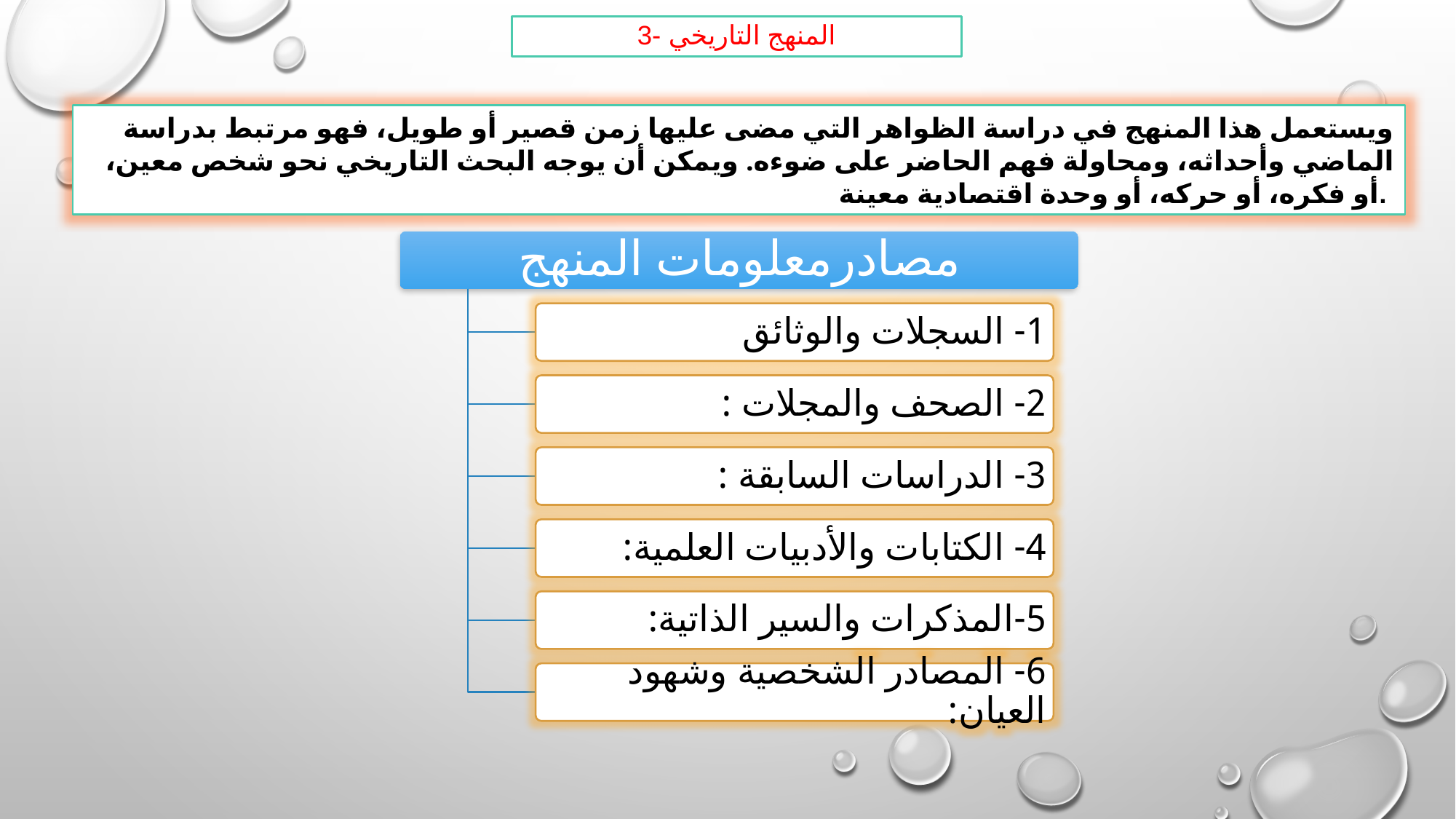

# 3- المنهج التاريخي
ويستعمل هذا المنهج في دراسة الظواهر التي مضى عليها زمن قصير أو طويل، فهو مرتبط بدراسة الماضي وأحداثه، ومحاولة فهم الحاضر على ضوءه. ويمكن أن يوجه البحث التاريخي نحو شخص معين، أو فكره، أو حركه، أو وحدة اقتصادية معينة.

مصادرمعلومات المنهج
1- السجلات والوثائق
2- الصحف والمجلات :
3- الدراسات السابقة :
4- الكتابات والأدبيات العلمية:
5-المذكرات والسير الذاتية:
6- المصادر الشخصية وشهود العيان: